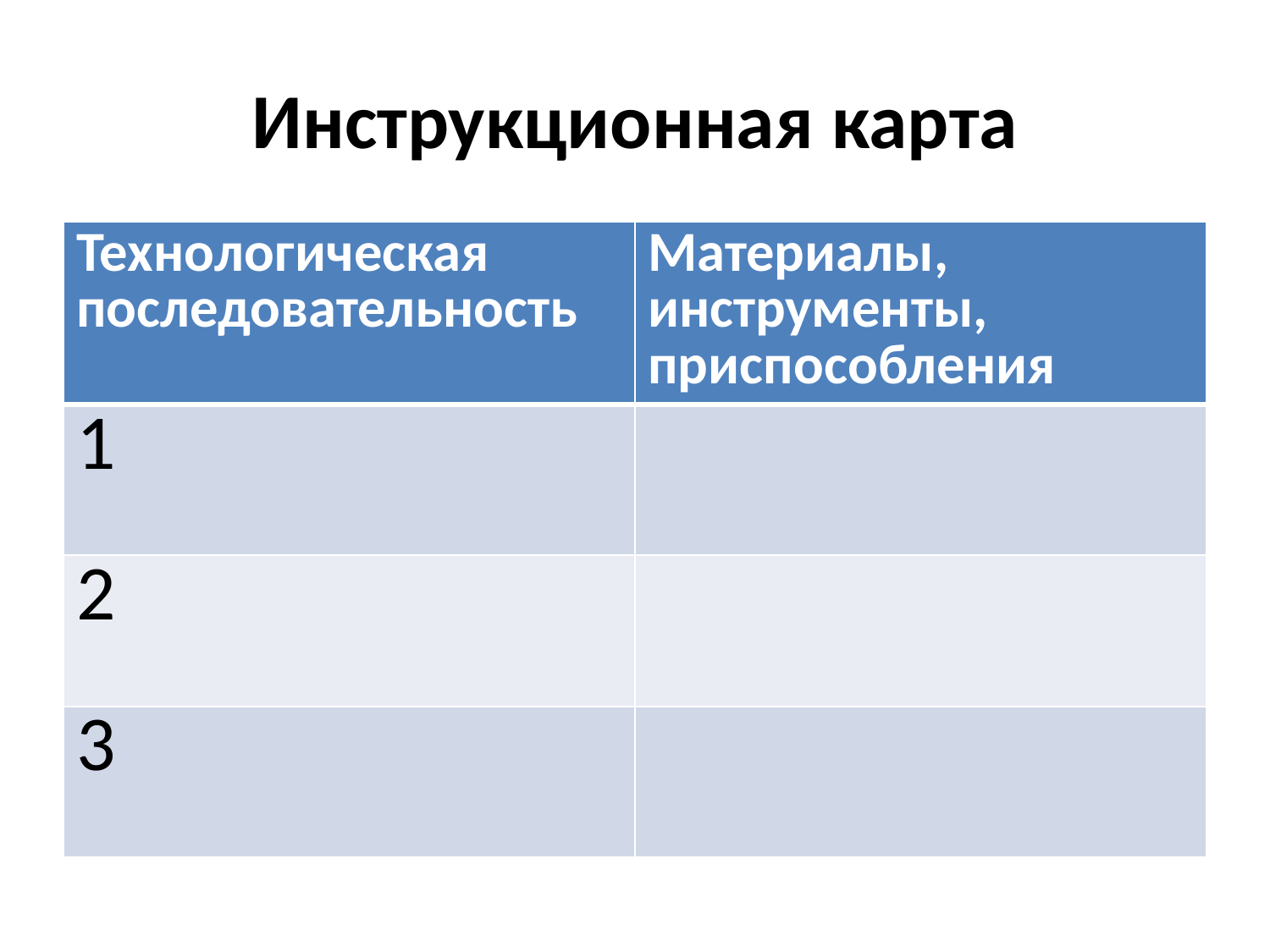

# Инструкционная карта
| Технологическая последовательность | Материалы, инструменты, приспособления |
| --- | --- |
| 1 |  |
| 2 |  |
| 3 |  |